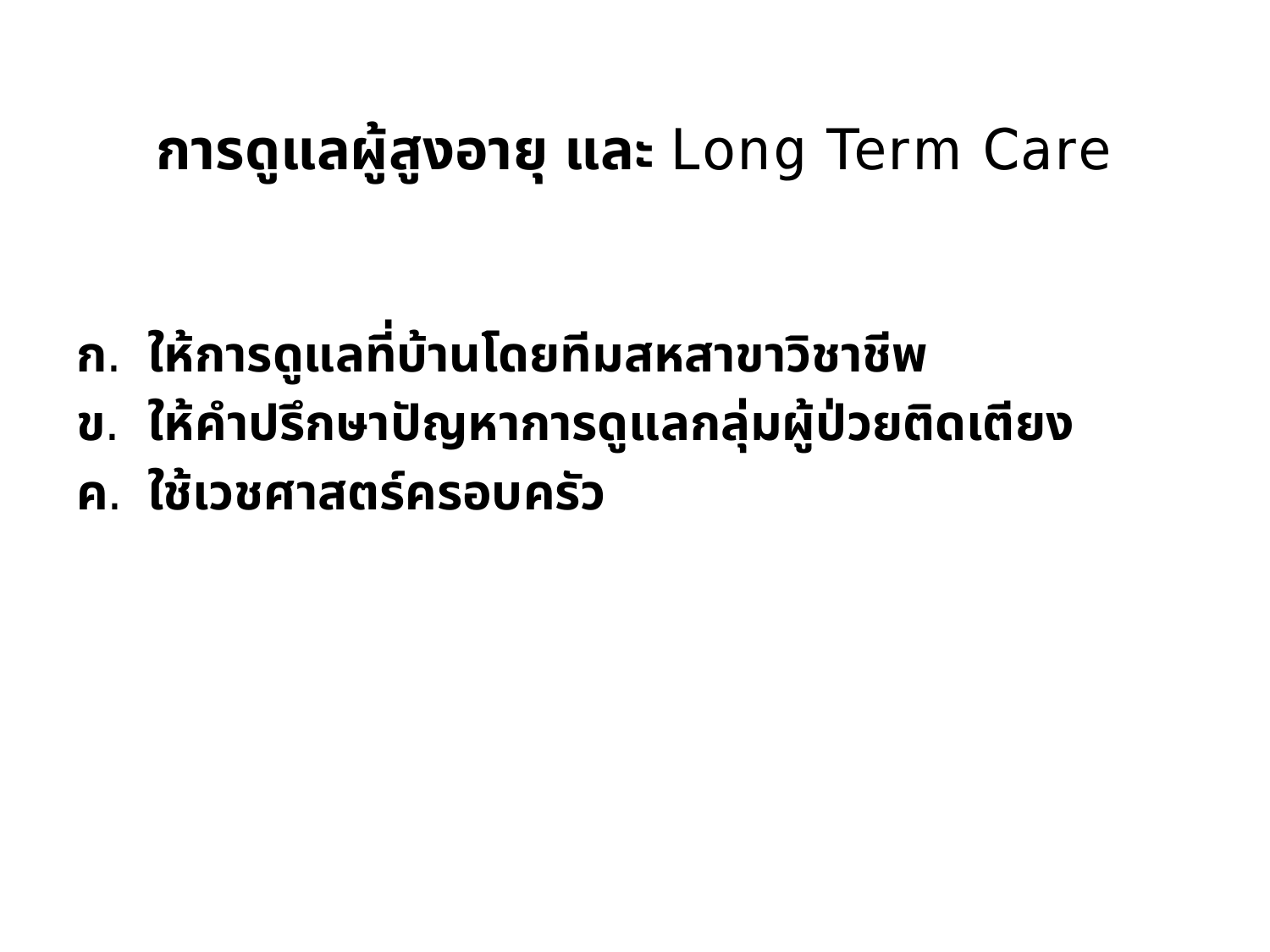

# การดูแลผู้สูงอายุ และ Long Term Care
ให้การดูแลที่บ้านโดยทีมสหสาขาวิชาชีพ
ให้คำปรึกษาปัญหาการดูแลกลุ่มผู้ป่วยติดเตียง
ใช้เวชศาสตร์ครอบครัว